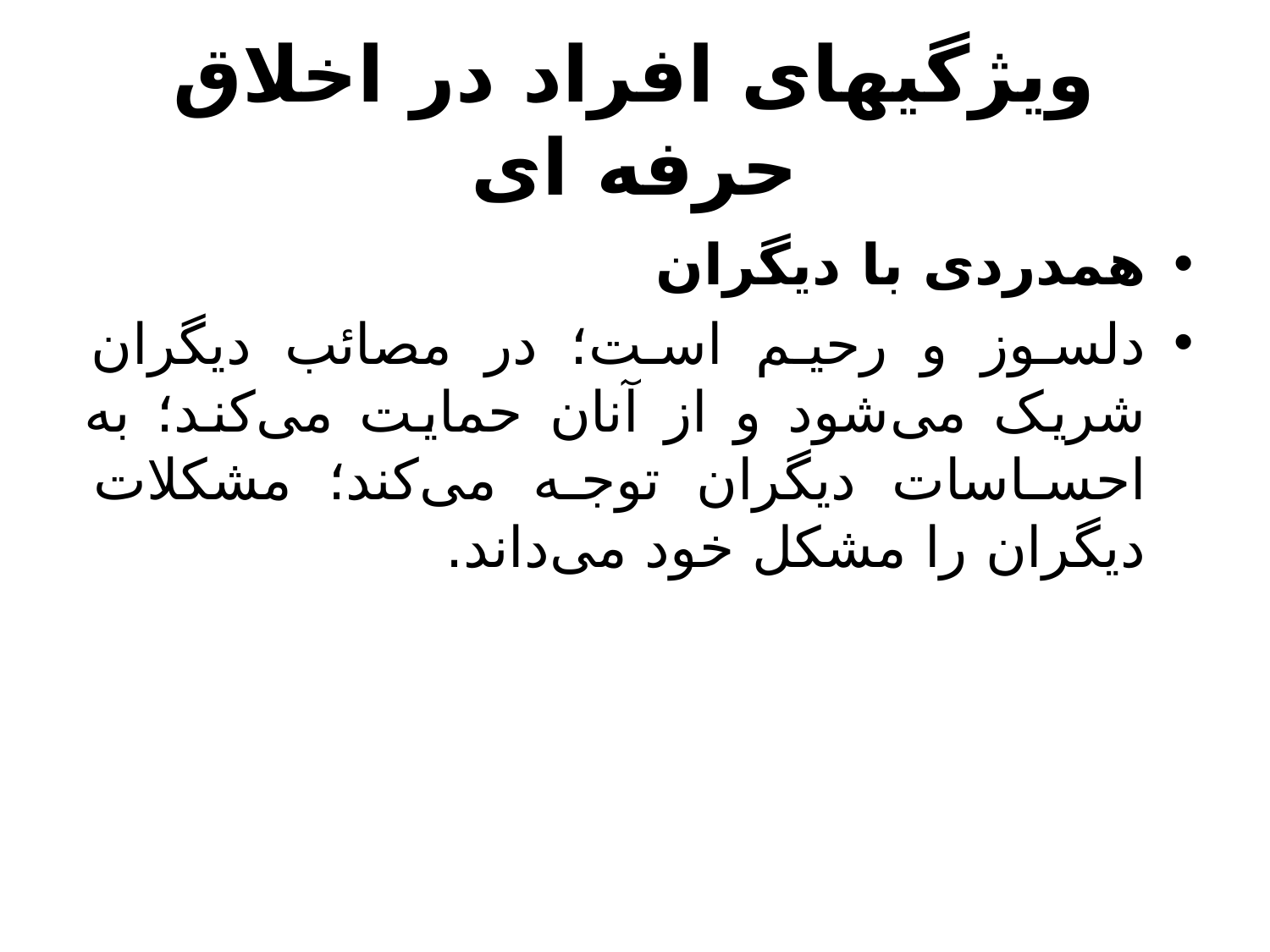

# ویژگیهای افراد در اخلاق حرفه ای
همدردی با دیگران
دلسوز و رحیم است؛ در مصائب دیگران شریک می‌شود و از آنان حمایت می‌کند؛ به احساسات دیگران توجه می‌کند؛ مشکلات دیگران را مشکل خود می‌داند.